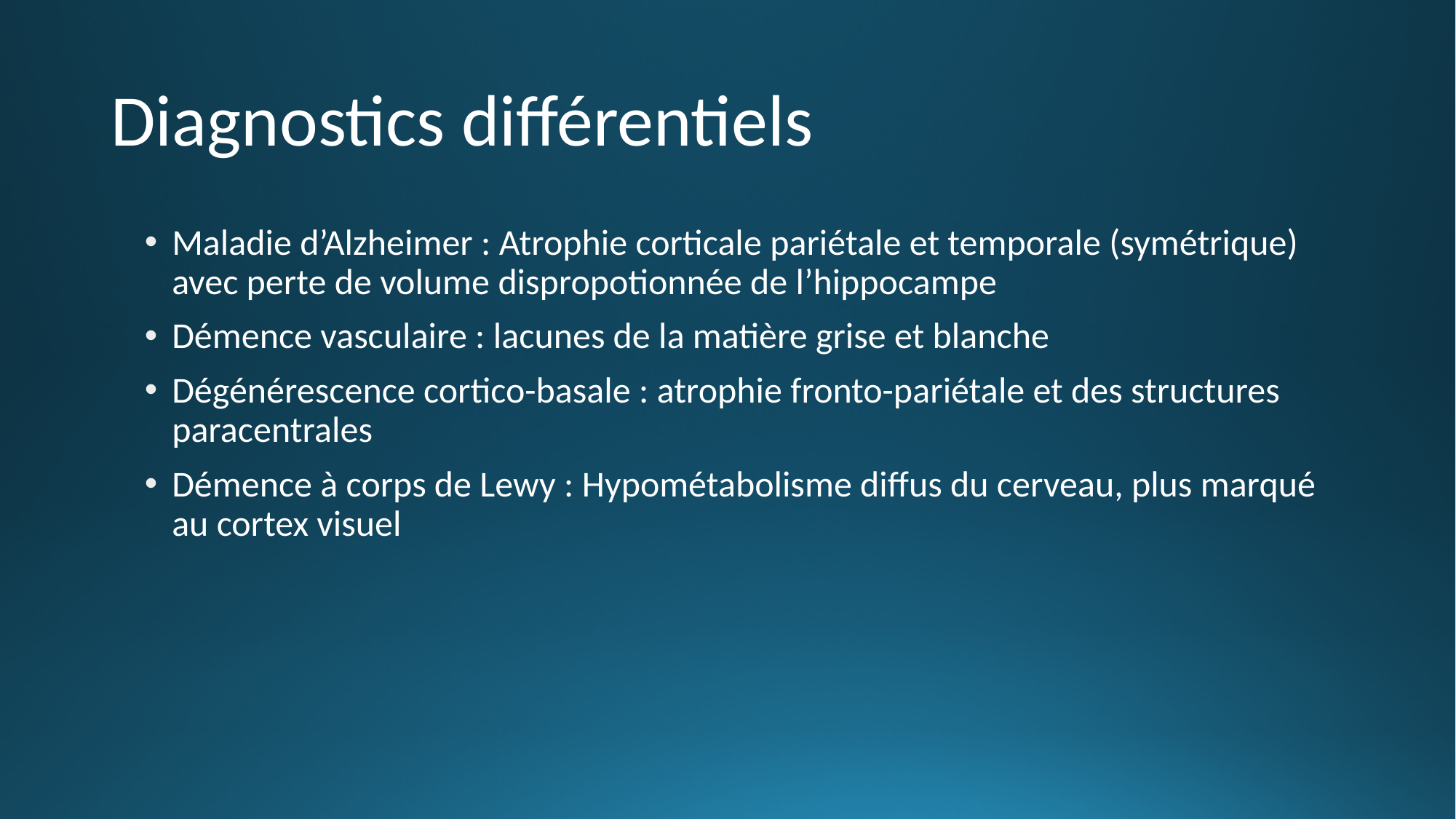

# Diagnostics différentiels
Maladie d’Alzheimer : Atrophie corticale pariétale et temporale (symétrique) avec perte de volume dispropotionnée de l’hippocampe
Démence vasculaire : lacunes de la matière grise et blanche
Dégénérescence cortico-basale : atrophie fronto-pariétale et des structures paracentrales
Démence à corps de Lewy : Hypométabolisme diffus du cerveau, plus marqué au cortex visuel